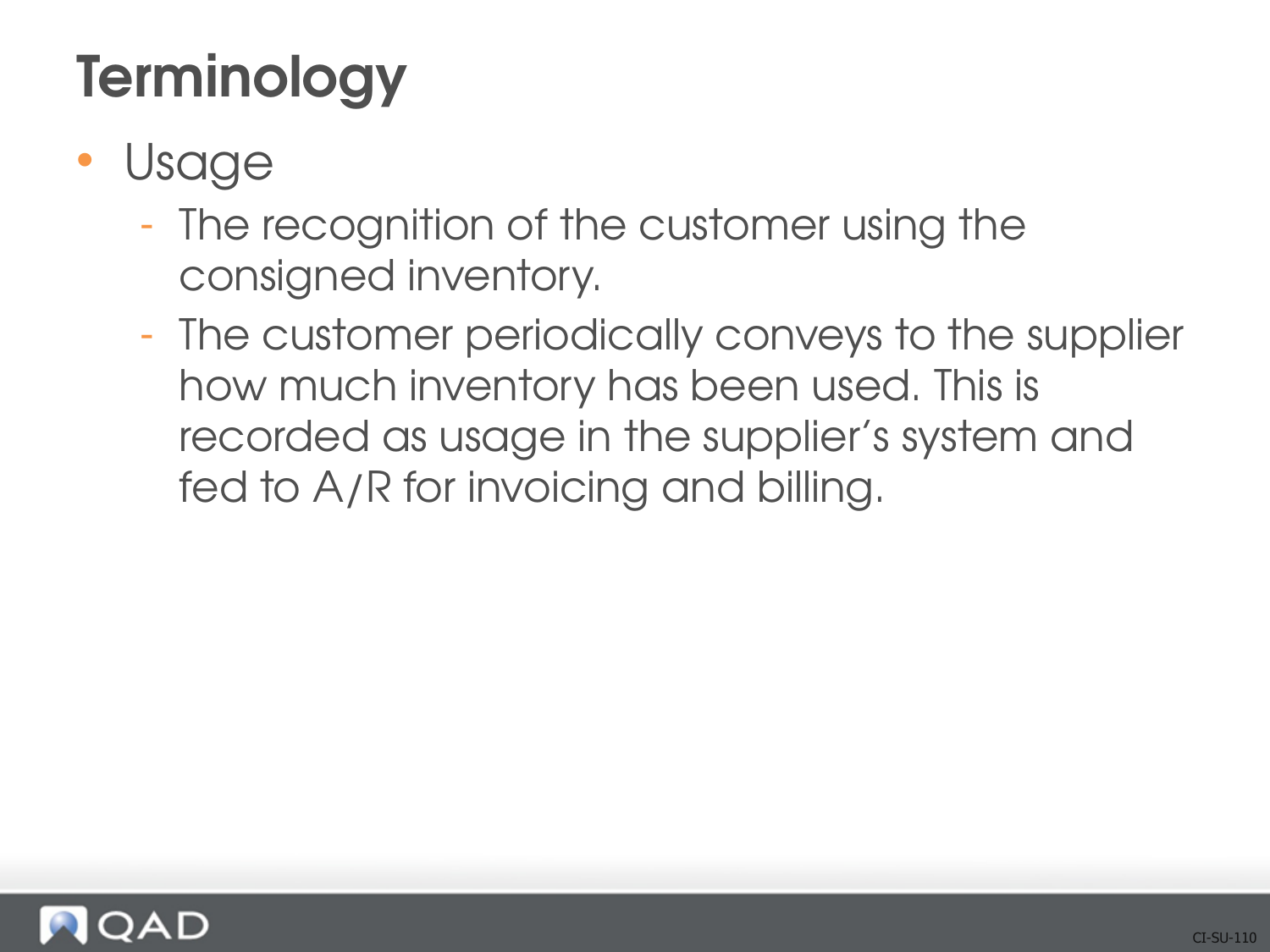

# Terminology
Usage
The recognition of the customer using the consigned inventory.
The customer periodically conveys to the supplier how much inventory has been used. This is recorded as usage in the supplier’s system and fed to A/R for invoicing and billing.
CI-SU-110